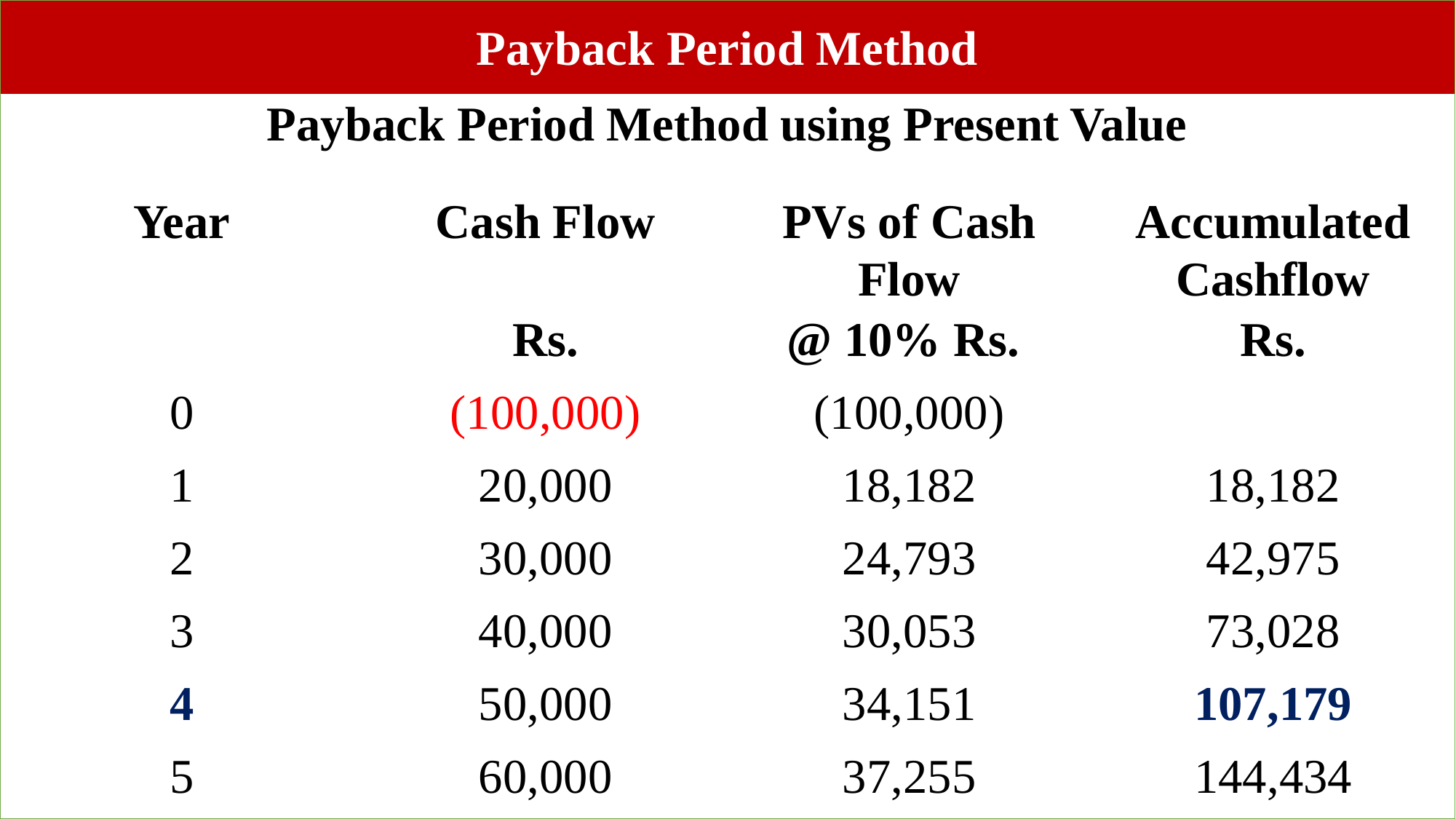

| Payback Period Method |  |  |  |
| --- | --- | --- | --- |
| Payback Period Method using Present Value |  |  |  |
| Year | Cash Flow | PVs of Cash Flow | Accumulated Cashflow |
|  | Rs. | @ 10% Rs. | Rs. |
| 0 | (100,000) | (100,000) |  |
| 1 | 20,000 | 18,182 | 18,182 |
| 2 | 30,000 | 24,793 | 42,975 |
| 3 | 40,000 | 30,053 | 73,028 |
| 4 | 50,000 | 34,151 | 107,179 |
| 5 | 60,000 | 37,255 | 144,434 |